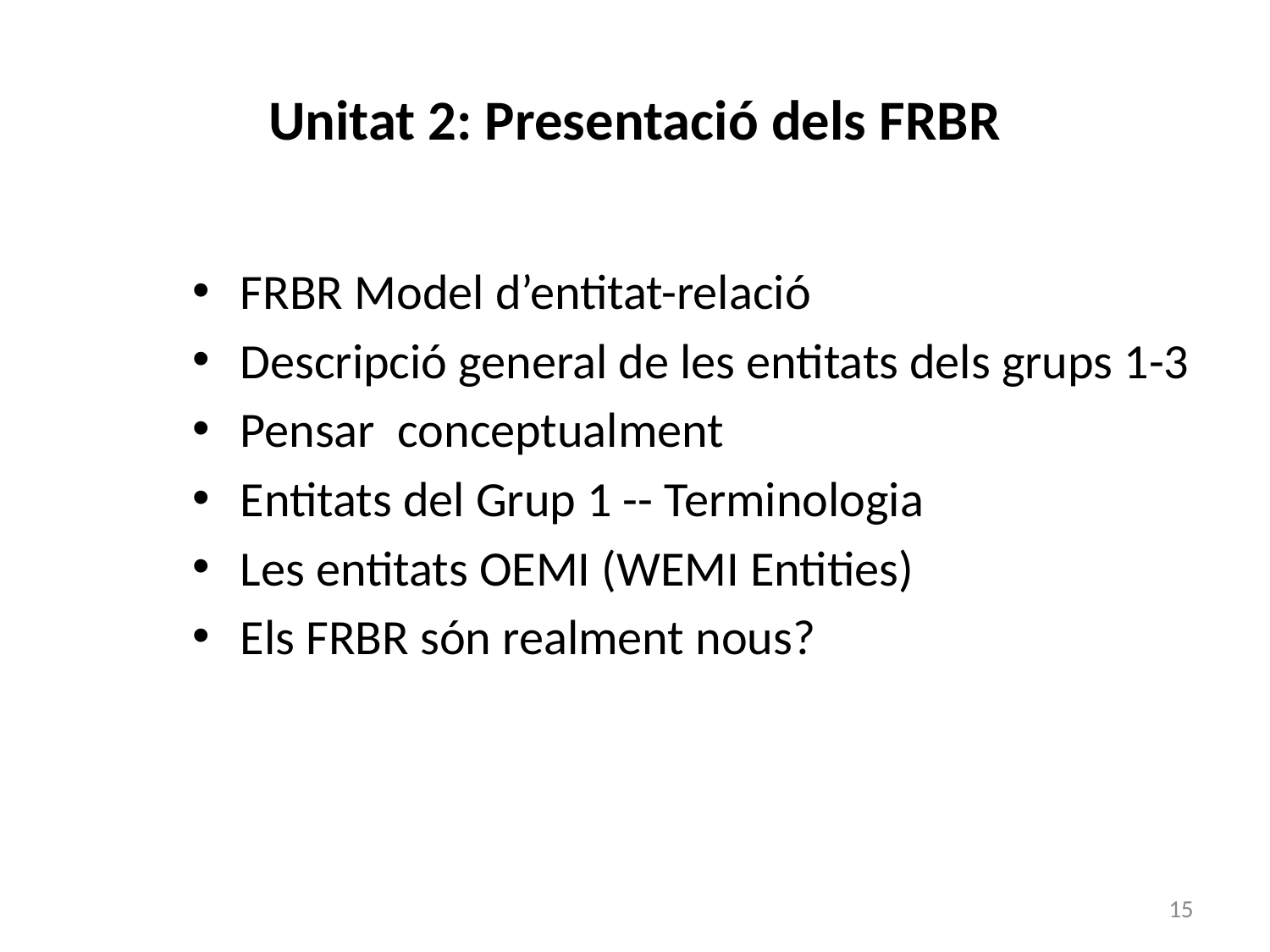

# Unitat 2: Presentació dels FRBR
FRBR Model d’entitat-relació
Descripció general de les entitats dels grups 1-3
Pensar  conceptualment
Entitats del Grup 1 -- Terminologia
Les entitats OEMI (WEMI Entities)
Els FRBR són realment nous?
15